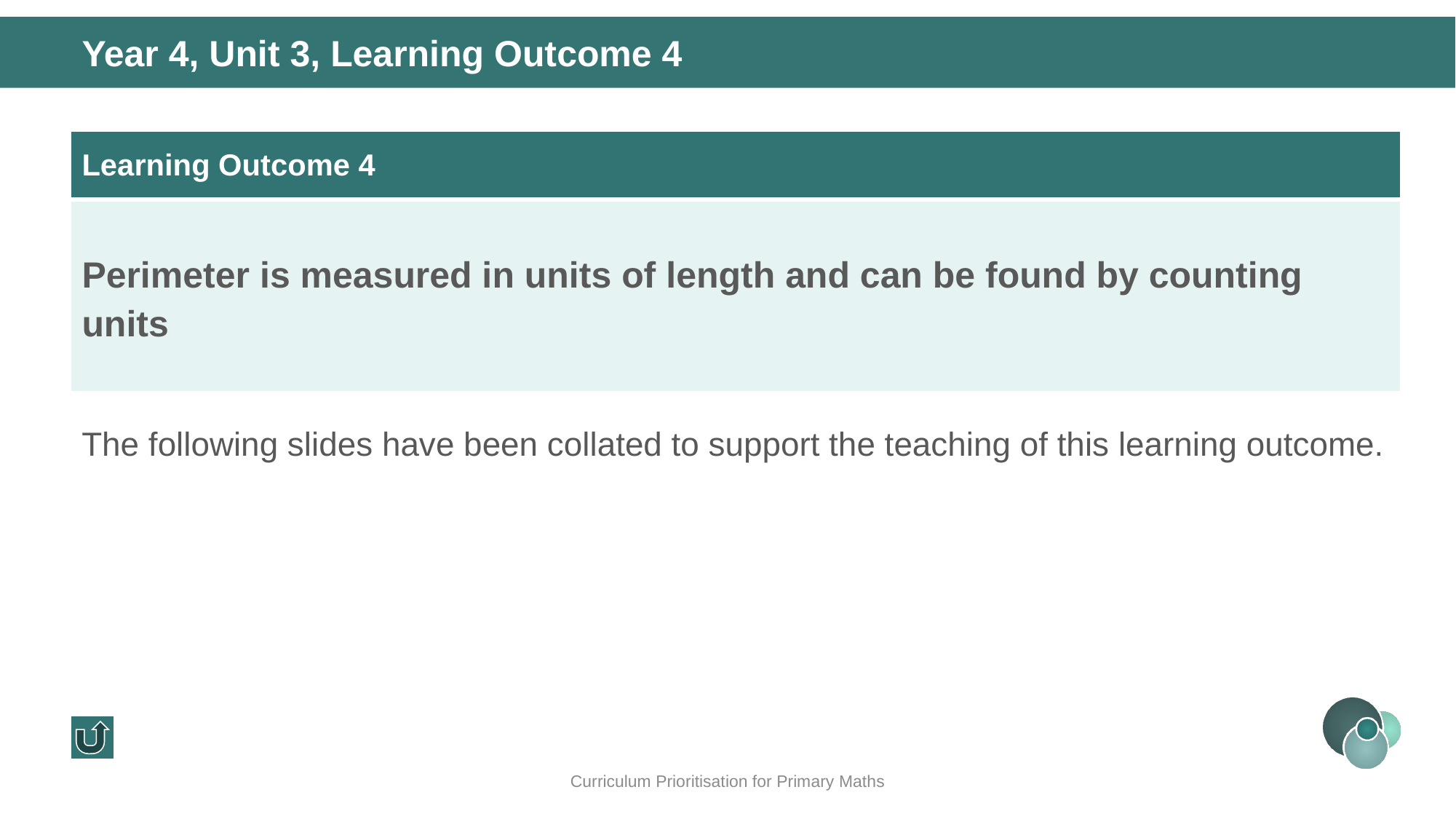

Year 4, Unit 3, Learning Outcome 4
| Learning Outcome 4 |
| --- |
| Perimeter is measured in units of length and can be found by counting units |
The following slides have been collated to support the teaching of this learning outcome.

Curriculum Prioritisation for Primary Maths